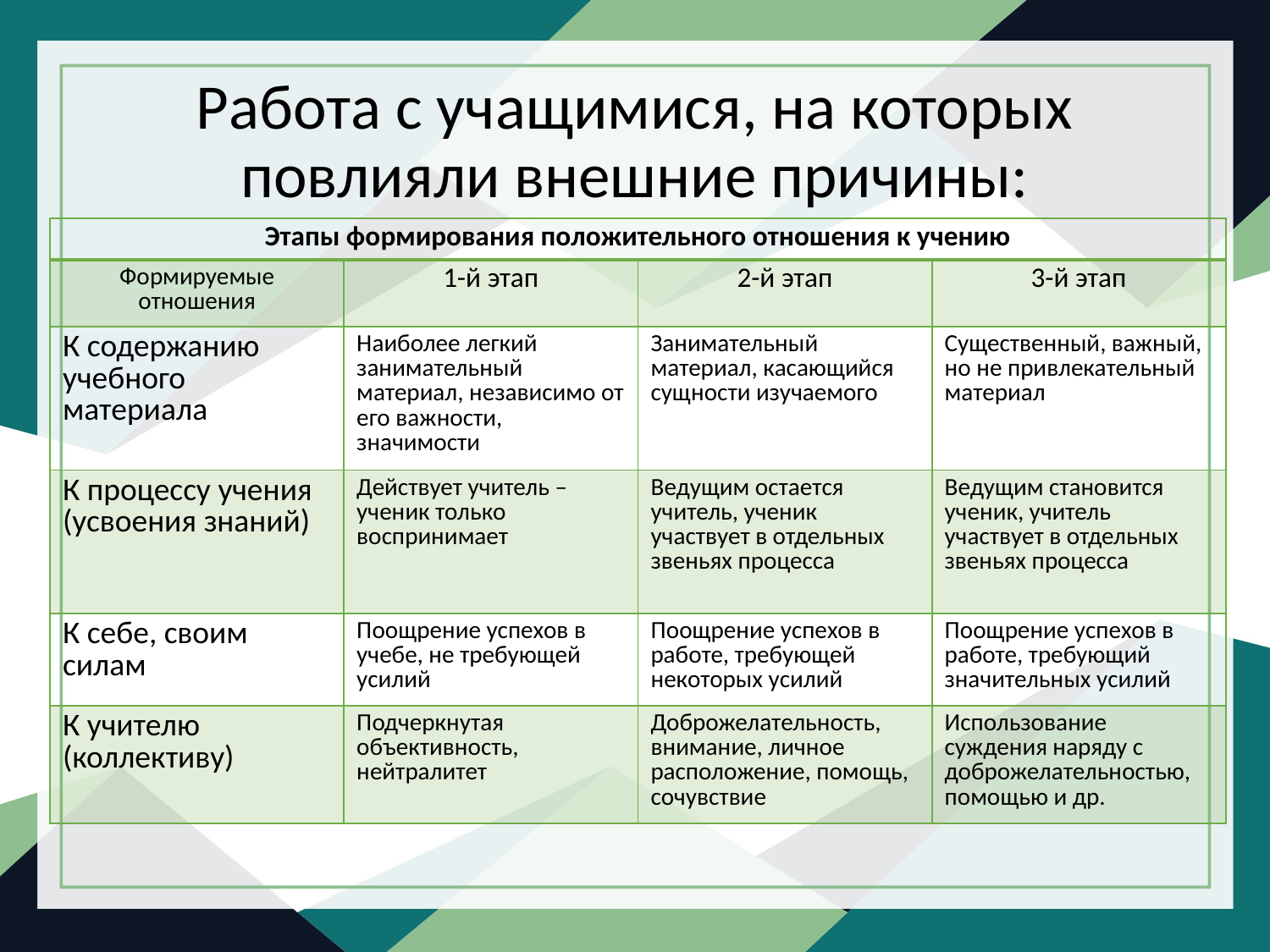

# Работа с учащимися, на которых повлияли внешние причины:
| Этапы формирования положительного отношения к учению |  |  |  |
| --- | --- | --- | --- |
| Формируемые отношения | 1-й этап | 2-й этап | 3-й этап |
| К содержанию учебного материала | Наиболее легкий занимательный материал, независимо от его важности, значимости | Занимательный материал, касающийся сущности изучаемого | Существенный, важный, но не привлекательный материал |
| К процессу учения (усвоения знаний) | Действует учитель – ученик только воспринимает | Ведущим остается учитель, ученик участвует в отдельных звеньях процесса | Ведущим становится ученик, учитель участвует в отдельных звеньях процесса |
| К себе, своим силам | Поощрение успехов в учебе, не требующей усилий | Поощрение успехов в работе, требующей некоторых усилий | Поощрение успехов в работе, требующий значительных усилий |
| К учителю (коллективу) | Подчеркнутая объективность, нейтралитет | Доброжелательность, внимание, личное расположение, помощь, сочувствие | Использование суждения наряду с доброжелательностью, помощью и др. |